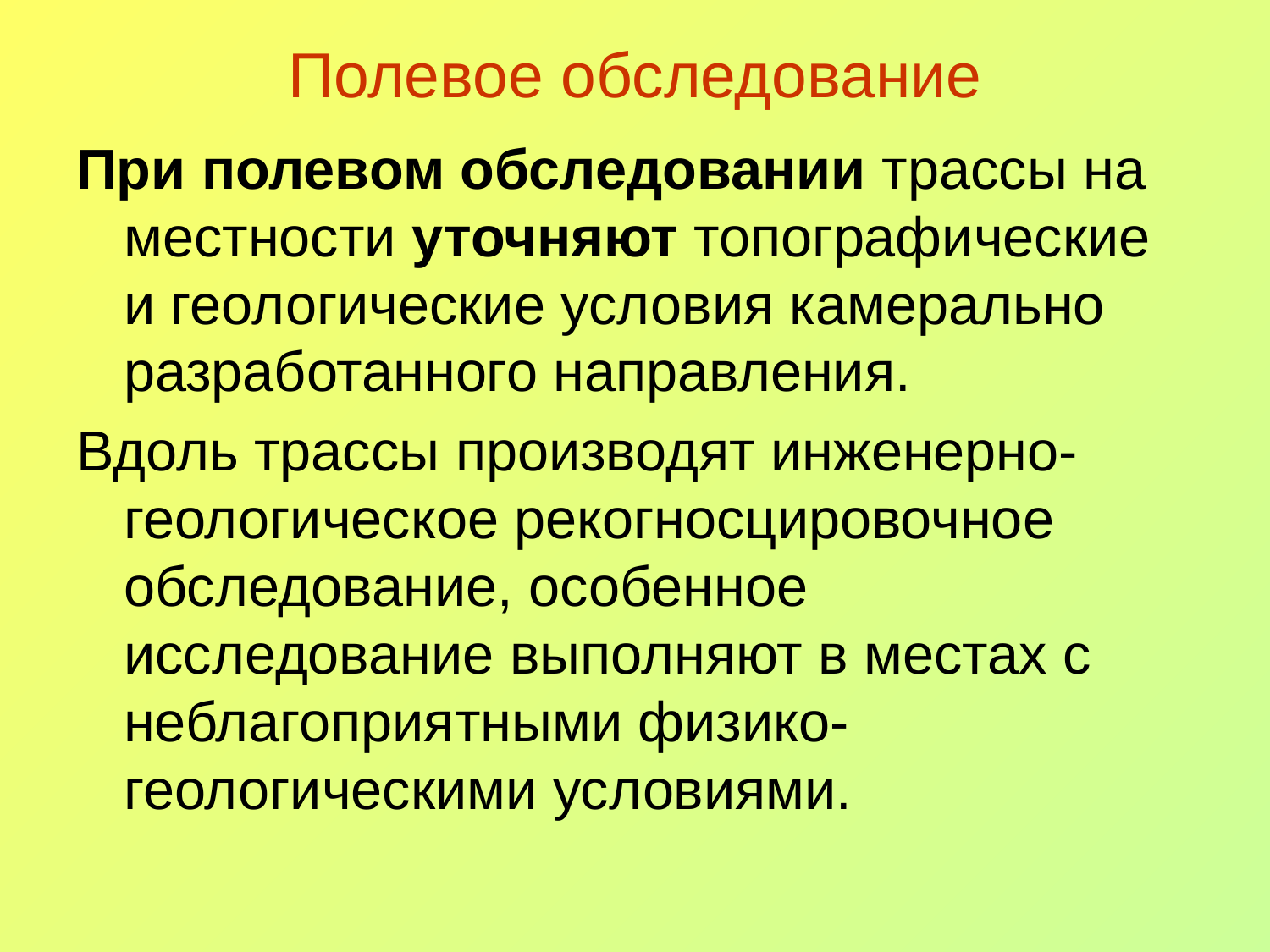

# Полевое обследование
При полевом обследовании трассы на местности уточняют топографические и геологические условия камерально разработанного направления.
Вдоль трассы производят инженерно-геологическое рекогносцировочное обследование, особенное исследование выполняют в местах с неблагоприятными физико-геологическими условиями.